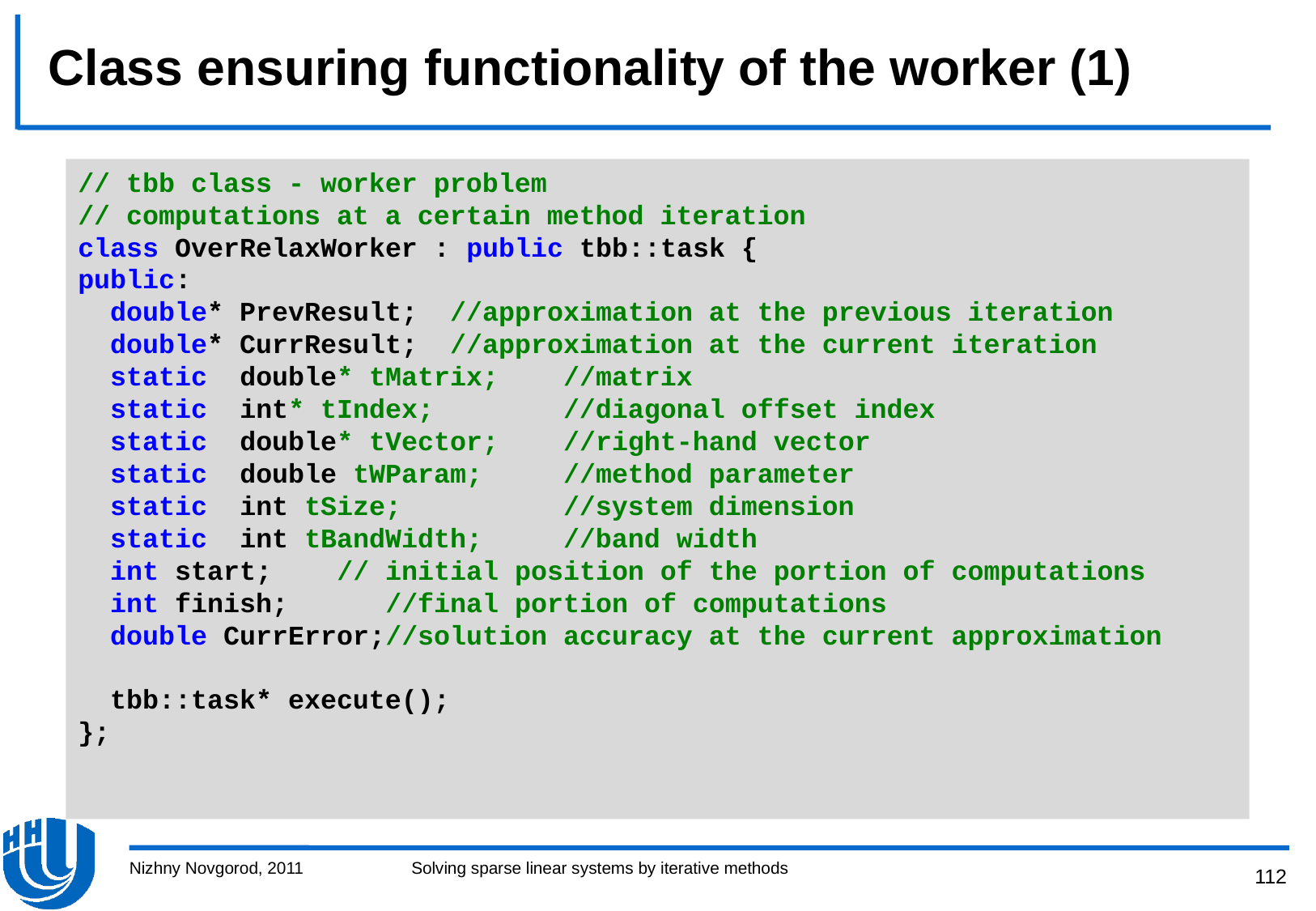

# Class ensuring functionality of the worker (1)
// tbb class - worker problem
// computations at a certain method iteration
class OverRelaxWorker : public tbb::task {
public:
  double* PrevResult;  //approximation at the previous iteration
  double* CurrResult;  //approximation at the current iteration
  static  double* tMatrix;    //matrix
  static  int* tIndex;        //diagonal offset index
  static  double* tVector;    //right-hand vector
  static  double tWParam;     //method parameter
  static  int tSize;          //system dimension
  static  int tBandWidth;     //band width
  int start;	 // initial position of the portion of computations
  int finish;      //final portion of computations
  double CurrError;//solution accuracy at the current approximation

  tbb::task* execute();
};

Nizhny Novgorod, 2011
Solving sparse linear systems by iterative methods